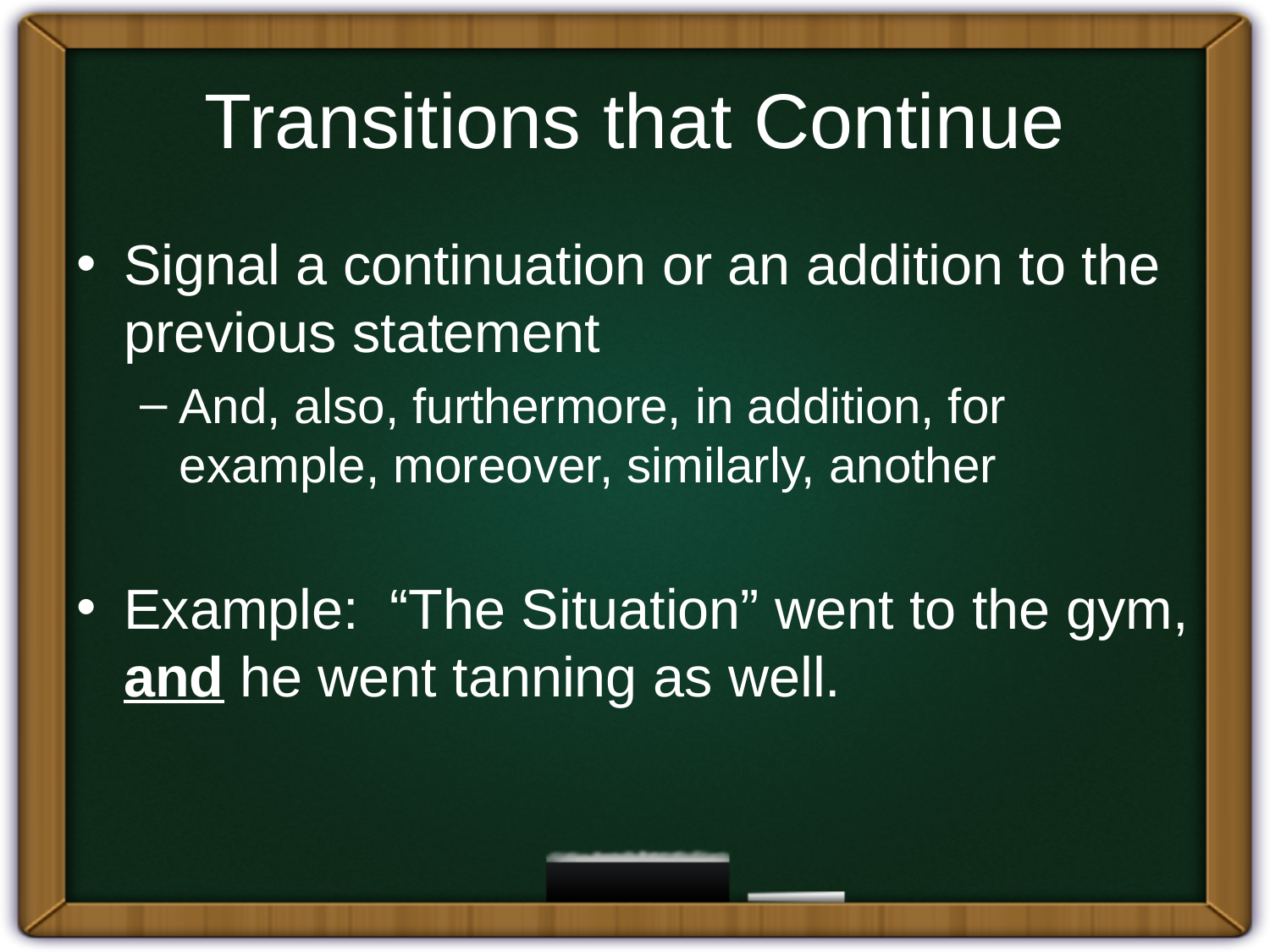

# Transitions that Continue
Signal a continuation or an addition to the previous statement
And, also, furthermore, in addition, for example, moreover, similarly, another

Example:  “The Situation” went to the gym, and he went tanning as well.